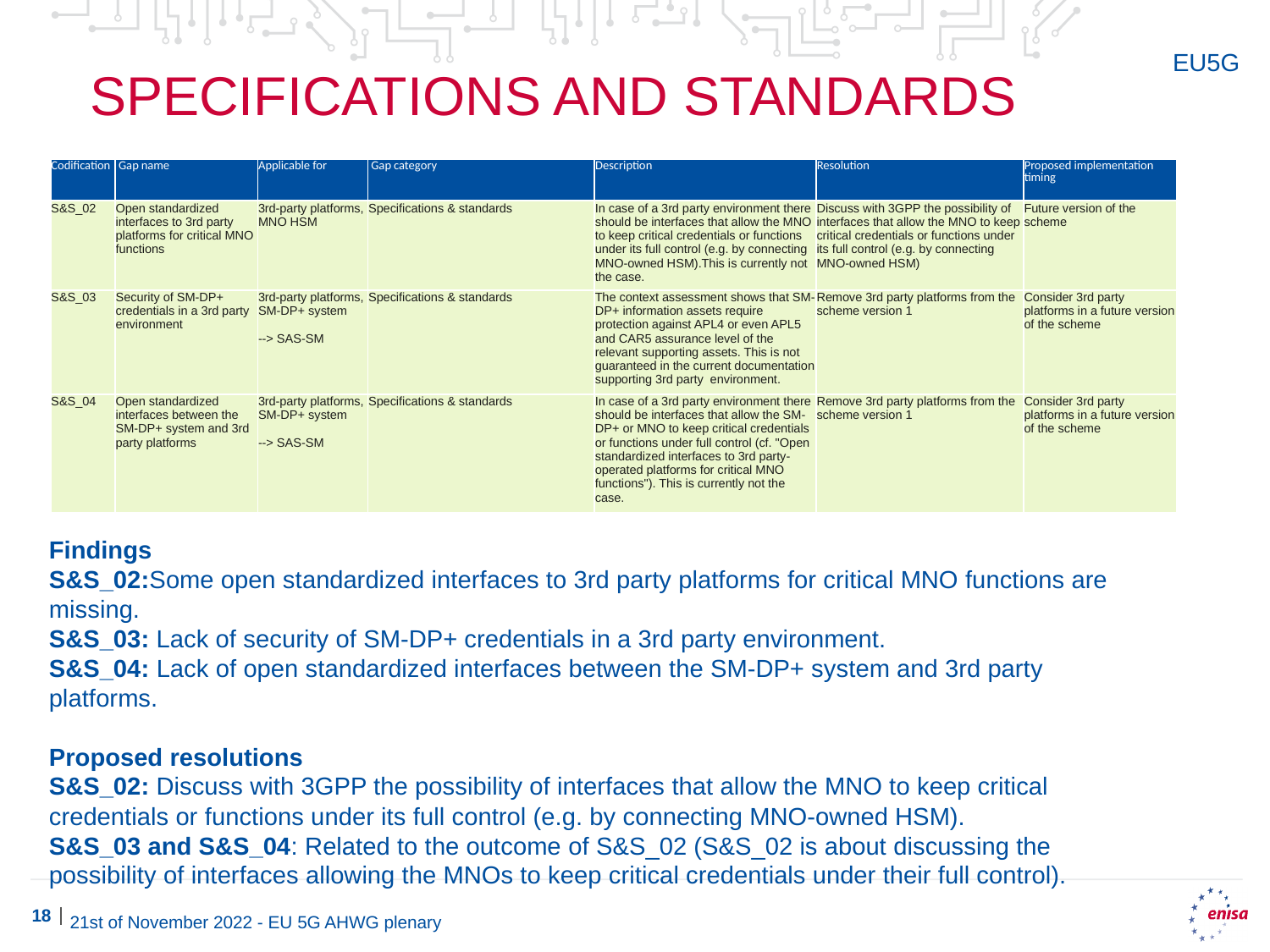

EU5G

# Specifications and standards
| Codification | Gap name | Applicable for | Gap category | Description | Resolution | Proposed implementation timing |
| --- | --- | --- | --- | --- | --- | --- |
| S&S\_02 | Open standardized interfaces to 3rd party platforms for critical MNO functions | 3rd-party platforms, MNO HSM | Specifications & standards | In case of a 3rd party environment there should be interfaces that allow the MNO to keep critical credentials or functions under its full control (e.g. by connecting MNO-owned HSM).This is currently not the case. | Discuss with 3GPP the possibility of interfaces that allow the MNO to keep critical credentials or functions under its full control (e.g. by connecting MNO-owned HSM) | Future version of the scheme |
| S&S\_03 | Security of SM-DP+ credentials in a 3rd party environment | 3rd-party platforms, SM-DP+ system --> SAS-SM | Specifications & standards | The context assessment shows that SM-DP+ information assets require protection against APL4 or even APL5 and CAR5 assurance level of the relevant supporting assets. This is not guaranteed in the current documentation supporting 3rd party environment. | Remove 3rd party platforms from the scheme version 1 | Consider 3rd party platforms in a future version of the scheme |
| S&S\_04 | Open standardized interfaces between the SM-DP+ system and 3rd party platforms | 3rd-party platforms, SM-DP+ system --> SAS-SM | Specifications & standards | In case of a 3rd party environment there should be interfaces that allow the SM-DP+ or MNO to keep critical credentials or functions under full control (cf. "Open standardized interfaces to 3rd party- operated platforms for critical MNO functions"). This is currently not the case. | Remove 3rd party platforms from the scheme version 1 | Consider 3rd party platforms in a future version of the scheme |
Findings
S&S_02:Some open standardized interfaces to 3rd party platforms for critical MNO functions are missing.
S&S_03: Lack of security of SM-DP+ credentials in a 3rd party environment.
S&S_04: Lack of open standardized interfaces between the SM-DP+ system and 3rd party platforms.

Proposed resolutions
S&S_02: Discuss with 3GPP the possibility of interfaces that allow the MNO to keep critical credentials or functions under its full control (e.g. by connecting MNO-owned HSM).
S&S_03 and S&S_04: Related to the outcome of S&S_02 (S&S_02 is about discussing the possibility of interfaces allowing the MNOs to keep critical credentials under their full control).

21st of November 2022 - EU 5G AHWG plenary